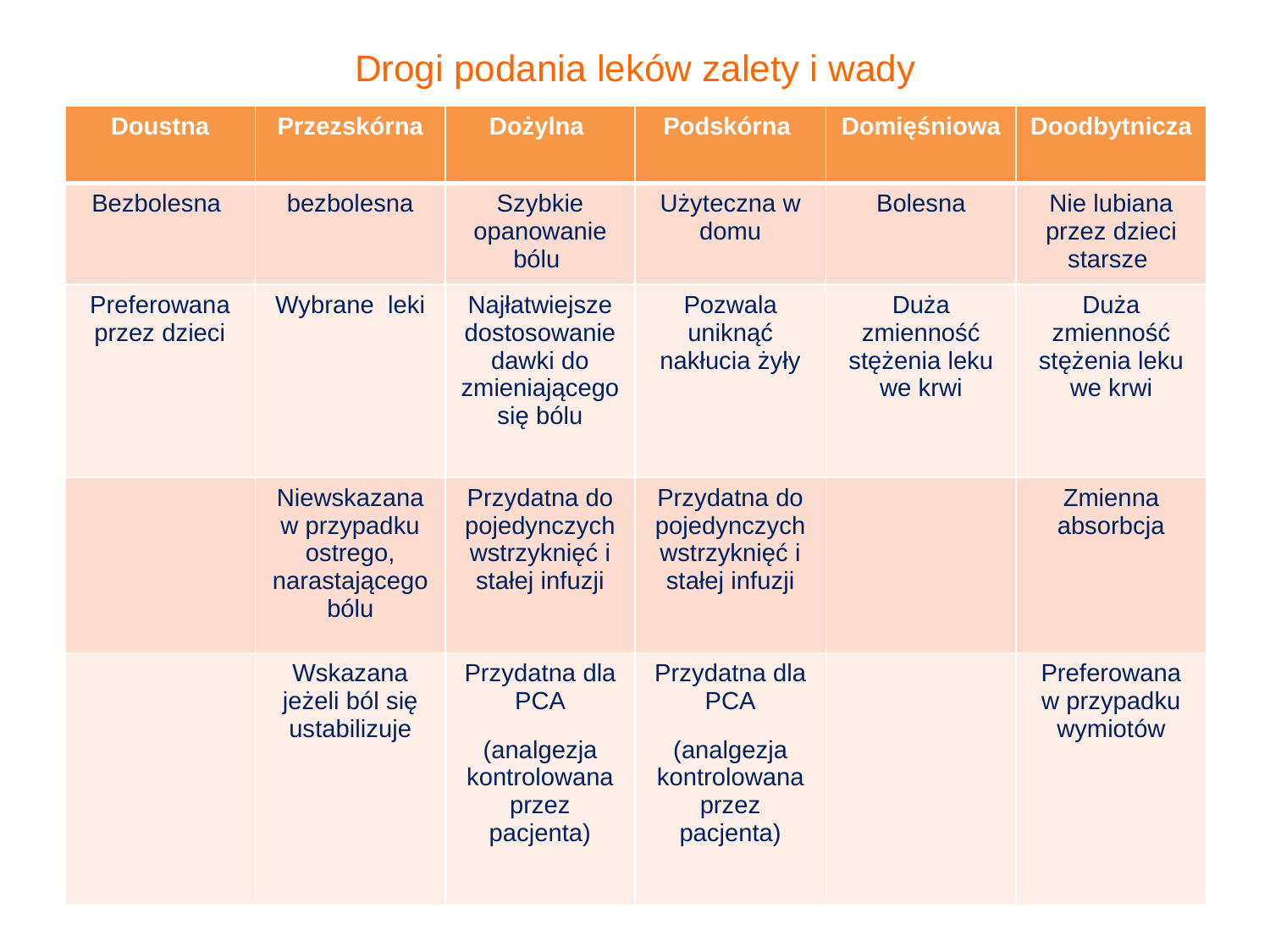

# Drogi podania leków zalety i wady
| Doustna | Przezskórna | Dożylna | Podskórna | Domięśniowa | Doodbytnicza |
| --- | --- | --- | --- | --- | --- |
| Bezbolesna | bezbolesna | Szybkie opanowanie bólu | Użyteczna w domu | Bolesna | Nie lubiana przez dzieci starsze |
| Preferowana przez dzieci | Wybrane leki | Najłatwiejsze dostosowanie dawki do zmieniającego się bólu | Pozwala uniknąć nakłucia żyły | Duża zmienność stężenia leku we krwi | Duża zmienność stężenia leku we krwi |
|  | Niewskazana w przypadku ostrego, narastającego bólu | Przydatna do pojedynczych wstrzyknięć i stałej infuzji | Przydatna do pojedynczych wstrzyknięć i stałej infuzji |  | Zmienna absorbcja |
|  | Wskazana jeżeli ból się ustabilizuje | Przydatna dla PCA (analgezja kontrolowana przez pacjenta) | Przydatna dla PCA (analgezja kontrolowana przez pacjenta) |  | Preferowana w przypadku wymiotów |